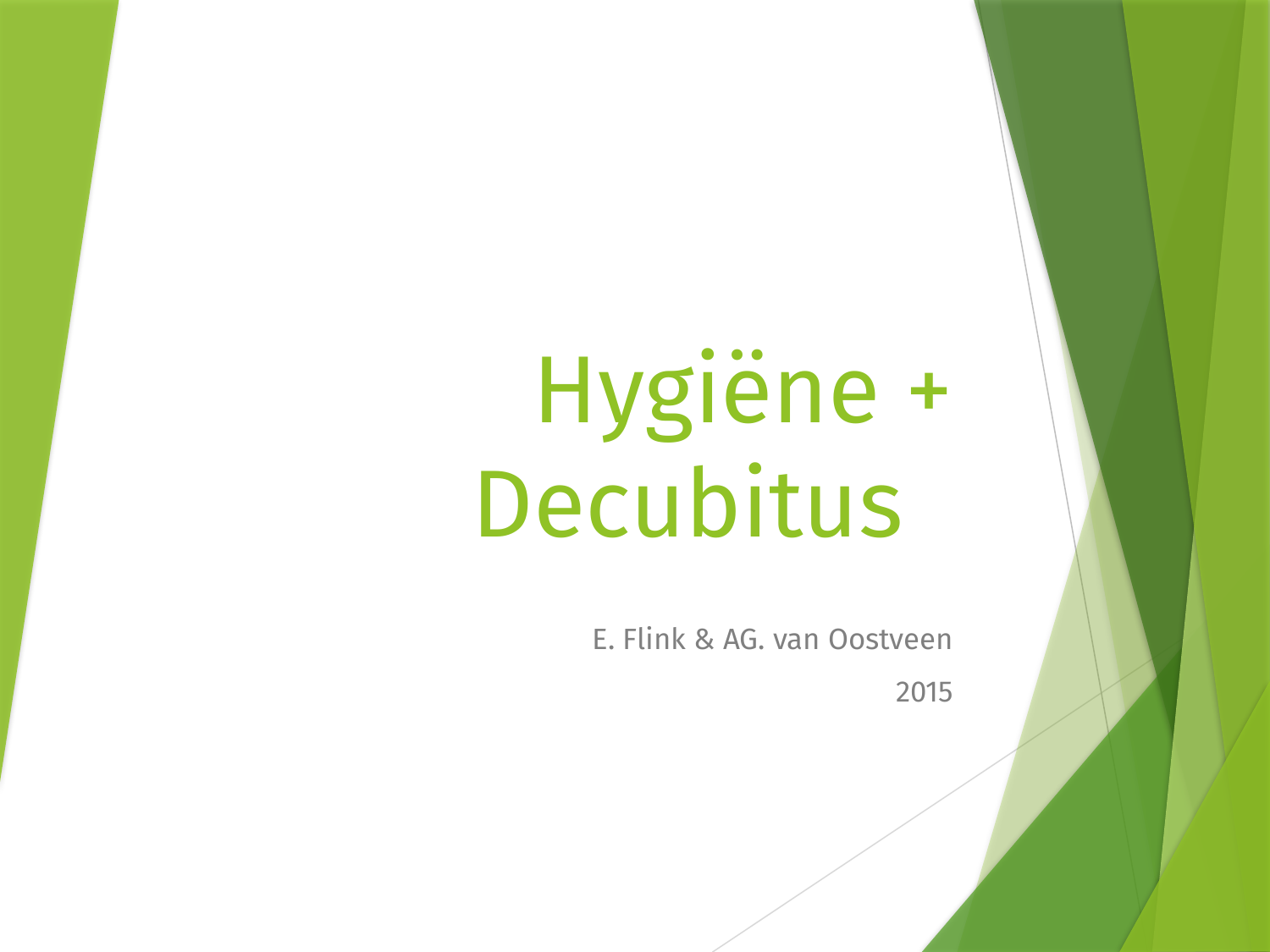

# Hygiëne + Decubitus

E. Flink & AG. van Oostveen
2015